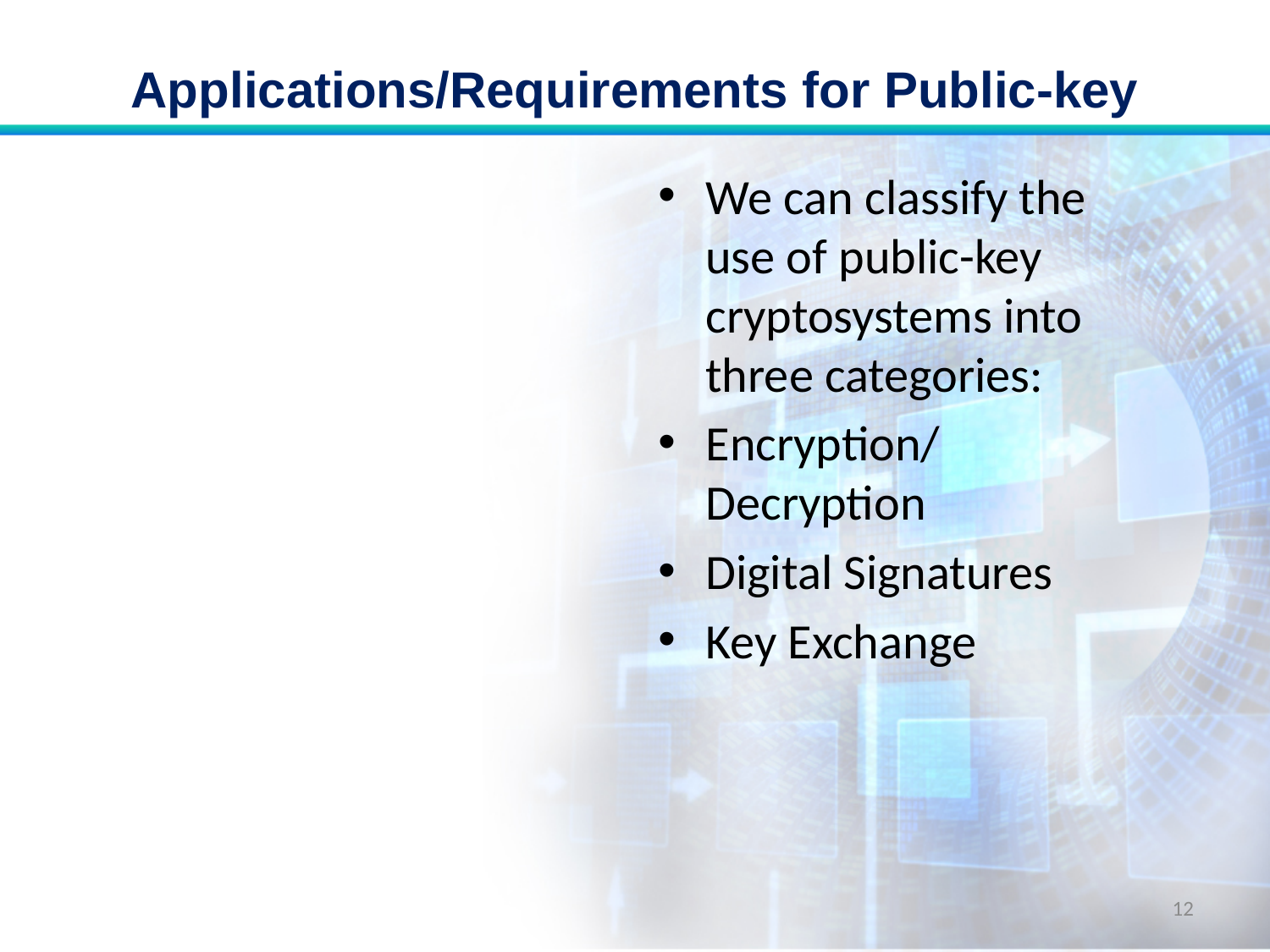

# Applications/Requirements for Public-key
We can classify the use of public-key cryptosystems into three categories:
Encryption/Decryption
Digital Signatures
Key Exchange
12